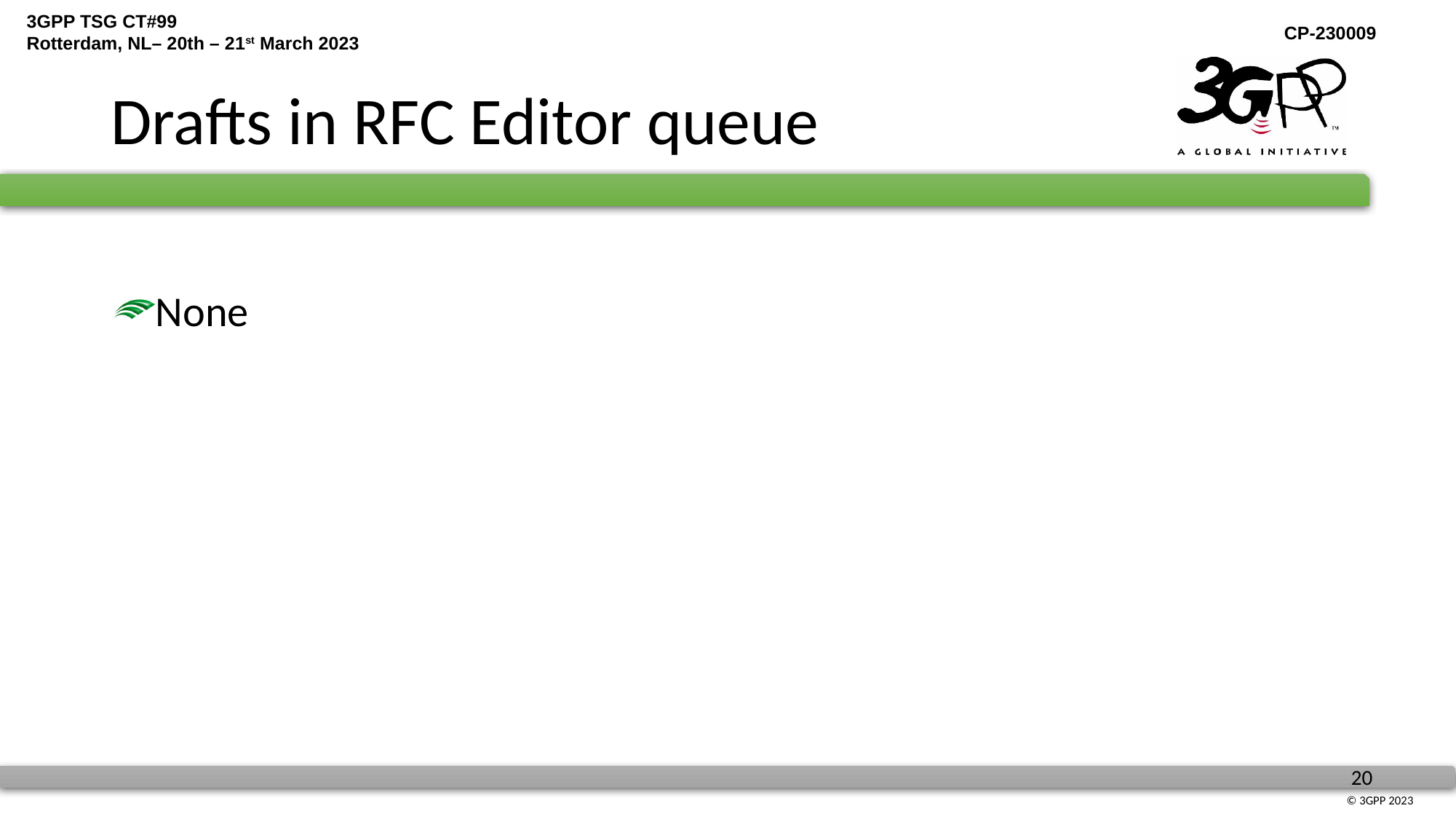

# Drafts in RFC Editor queue

None